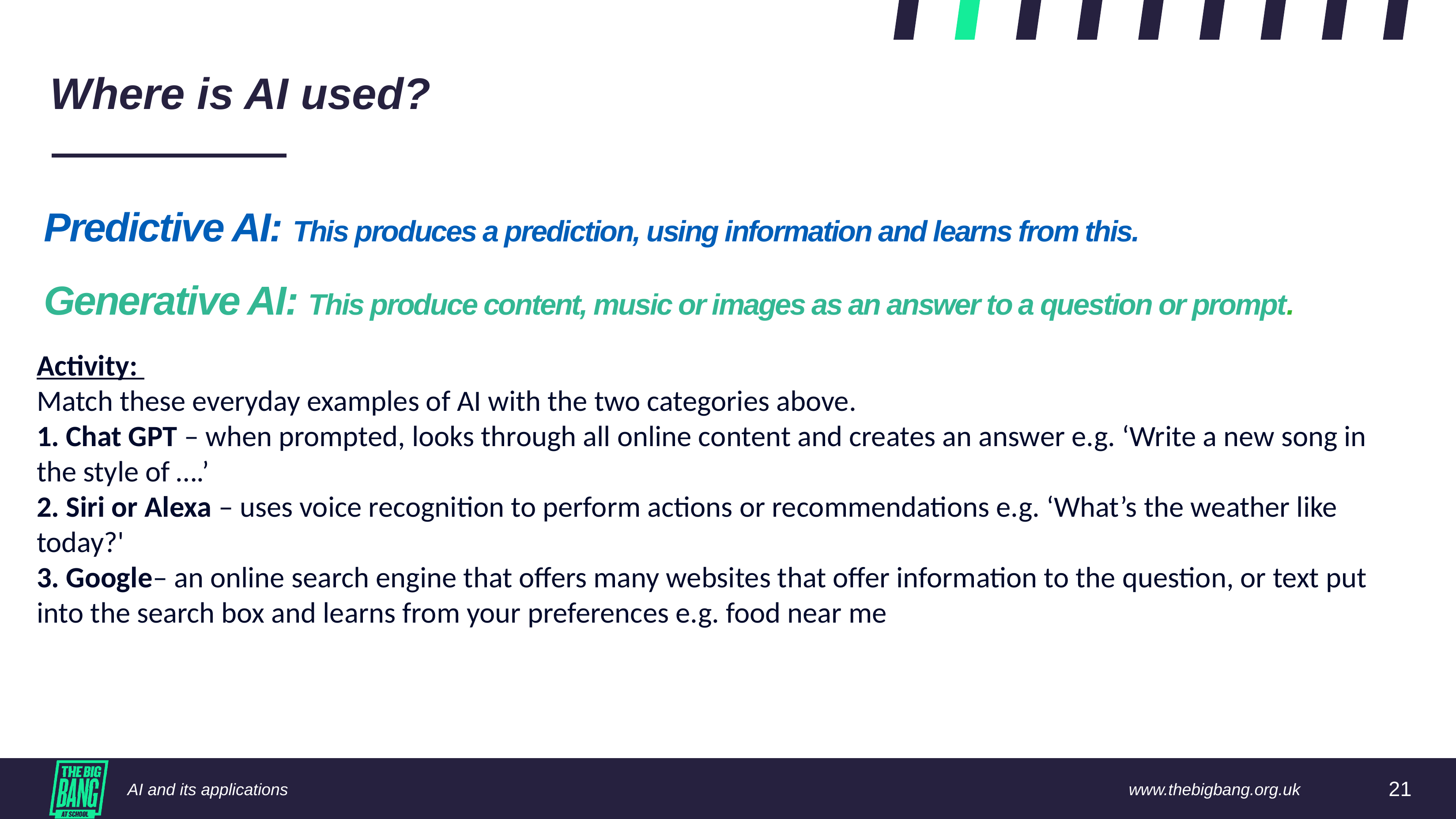

Where is AI used?
Predictive AI: This produces a prediction, using information and learns from this.
Generative AI: This produce content, music or images as an answer to a question or prompt.
Activity:
Match these everyday examples of AI with the two categories above.
1. Chat GPT – when prompted, looks through all online content and creates an answer e.g. ‘Write a new song in the style of ….’
2. Siri or Alexa – uses voice recognition to perform actions or recommendations e.g. ‘What’s the weather like today?'
3. Google– an online search engine that offers many websites that offer information to the question, or text put into the search box and learns from your preferences e.g. food near me